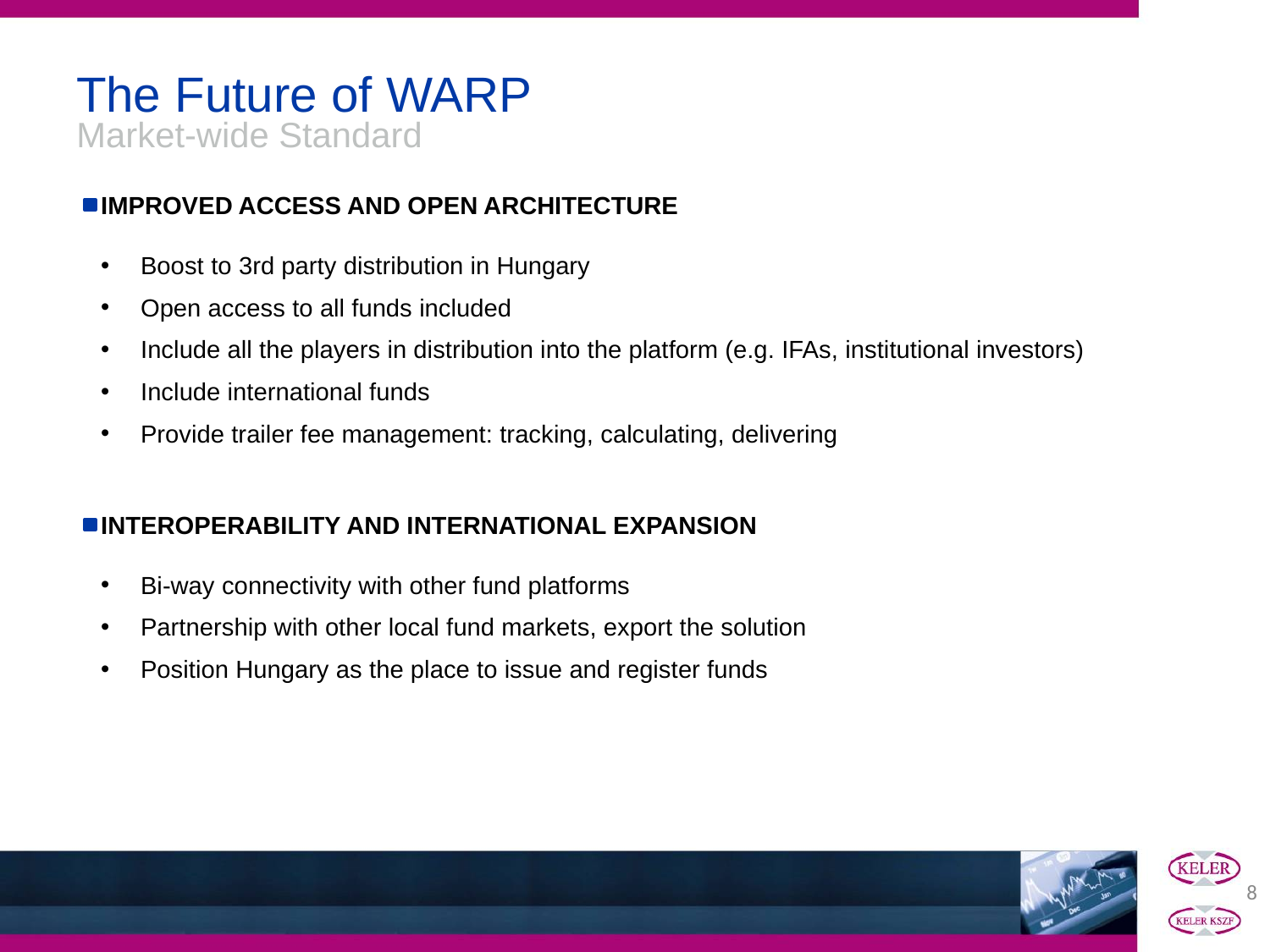

# The Future of WARP
Market-wide Standard
Improved access and open architecture

Boost to 3rd party distribution in Hungary
Open access to all funds included
Include all the players in distribution into the platform (e.g. IFAs, institutional investors)
Include international funds
Provide trailer fee management: tracking, calculating, delivering
Interoperability and international expansion

Bi-way connectivity with other fund platforms
Partnership with other local fund markets, export the solution
Position Hungary as the place to issue and register funds
8